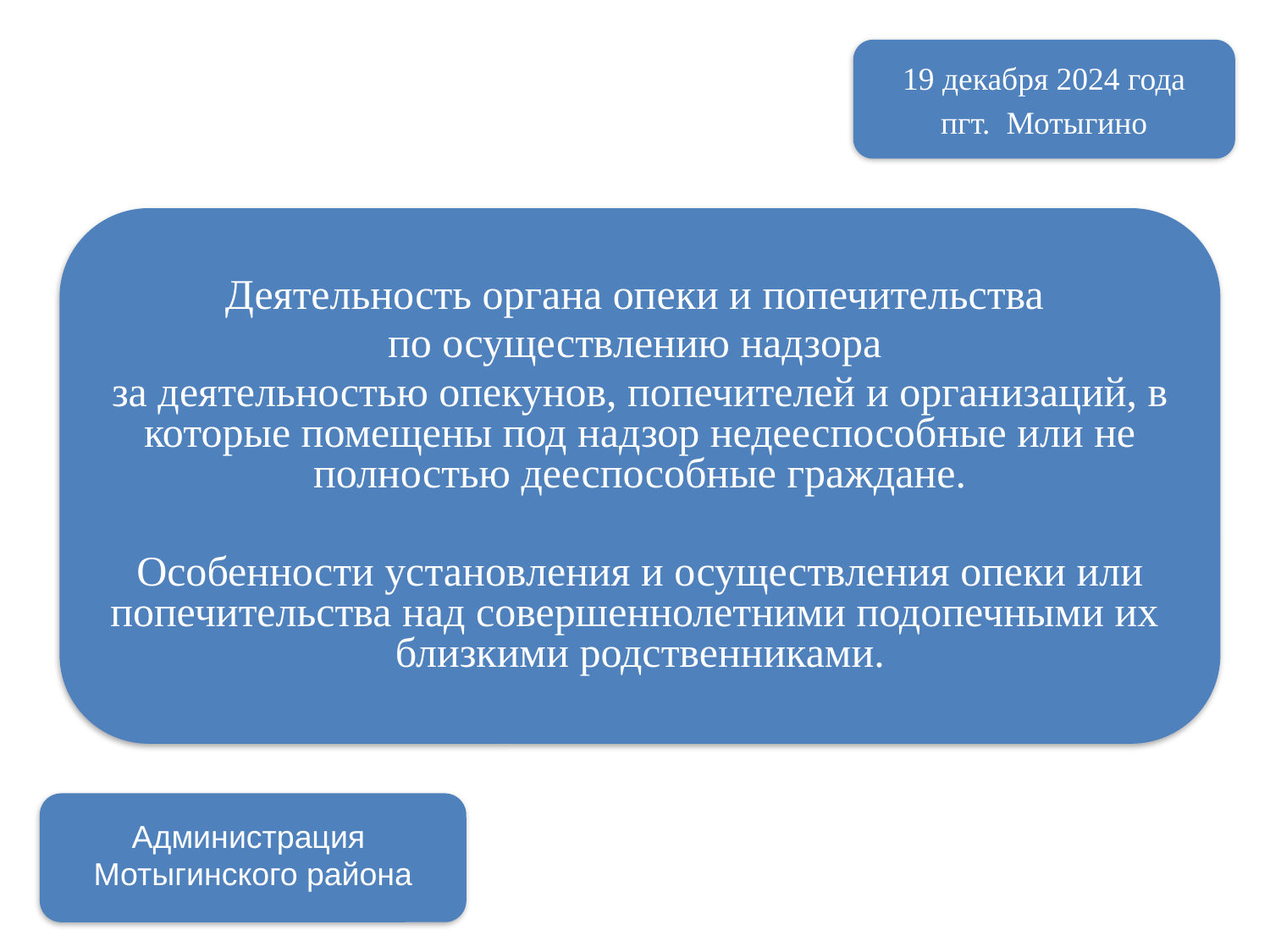

19 декабря 2024 года
пгт.  Мотыгино

Деятельность органа опеки и попечительства
по осуществлению надзора
за деятельностью опекунов, попечителей и организаций, в которые помещены под надзор недееспособные или не полностью дееспособные граждане.

Особенности установления и осуществления опеки или попечительства над совершеннолетними подопечными их  близкими родственниками.

Администрация
Мотыгинского района